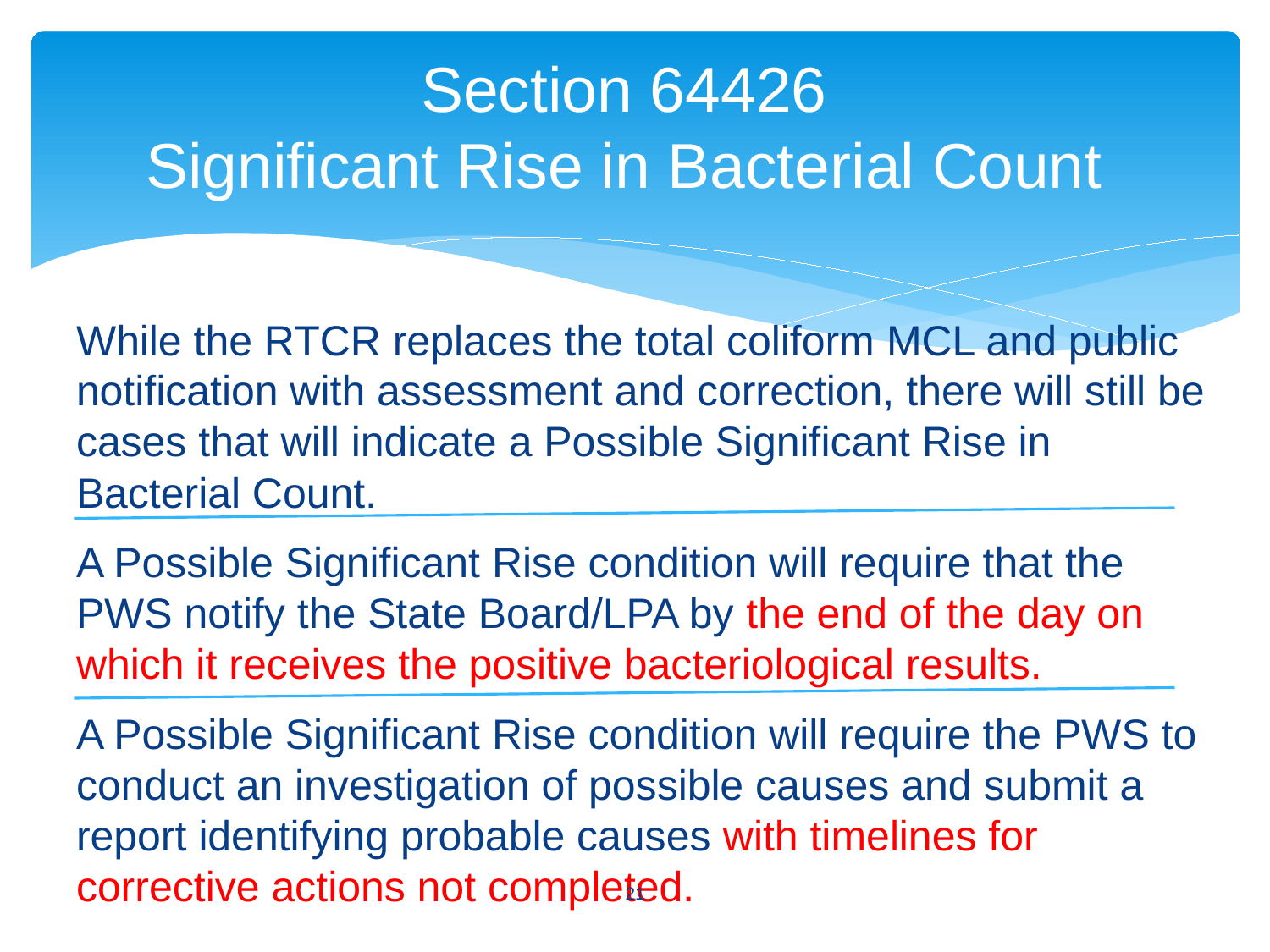

Section 64426
Significant Rise in Bacterial Count

While the RTCR replaces the total coliform MCL and public notification with assessment and correction, there will still be cases that will indicate a Possible Significant Rise in Bacterial Count.
A Possible Significant Rise condition will require that the PWS notify the State Board/LPA by the end of the day on which it receives the positive bacteriological results.
A Possible Significant Rise condition will require the PWS to conduct an investigation of possible causes and submit a report identifying probable causes with timelines for corrective actions not completed.
21